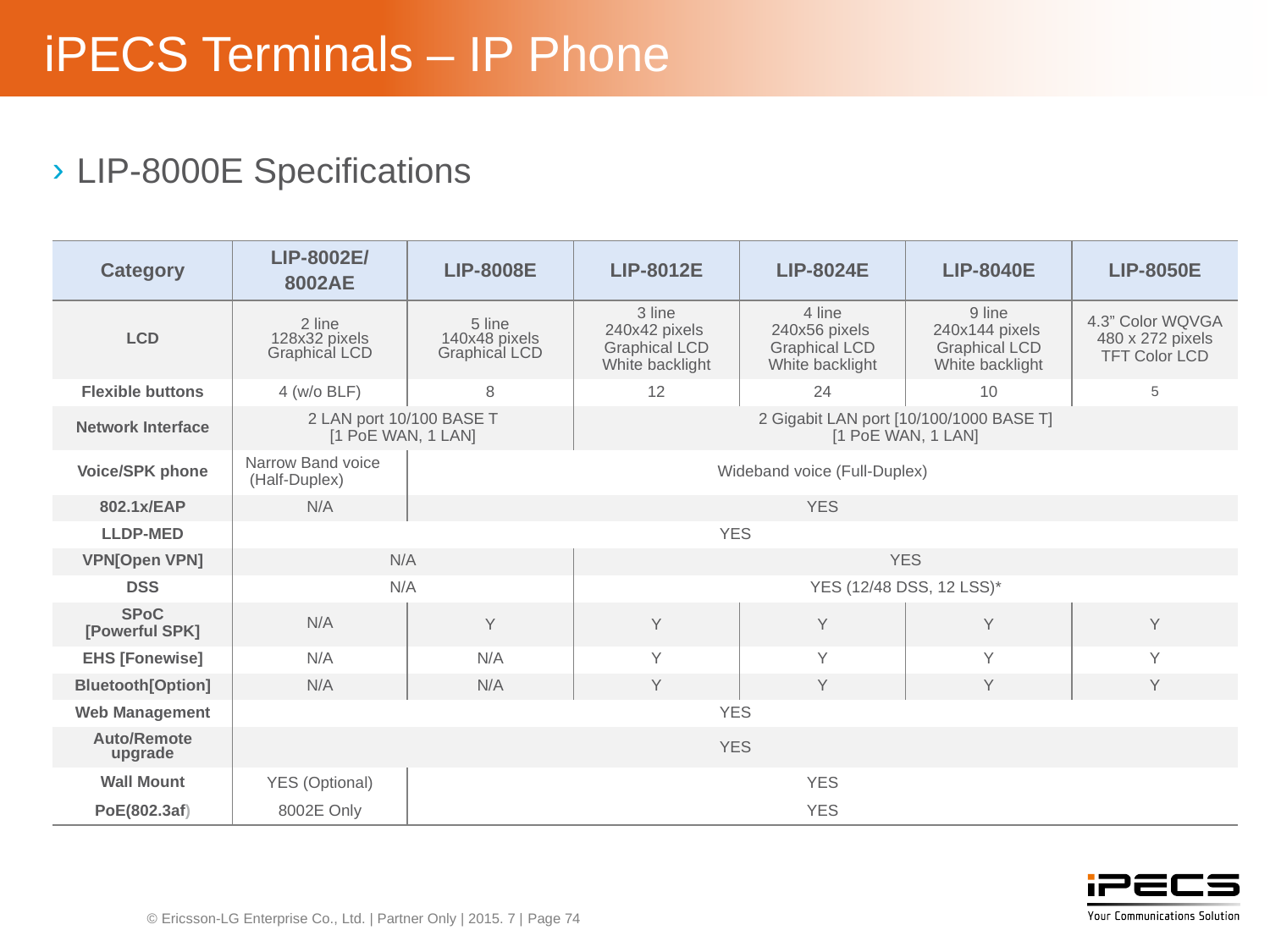

# iPECS Terminals – IP Phone
LIP-8000E Specifications
| Category | LIP-8002E/ 8002AE | LIP-8008E | LIP-8012E | LIP-8024E | LIP-8040E | LIP-8050E |
| --- | --- | --- | --- | --- | --- | --- |
| LCD | 2 line 128x32 pixels Graphical LCD | 5 line 140x48 pixels Graphical LCD | 3 line 240x42 pixels Graphical LCD White backlight | 4 line 240x56 pixels Graphical LCD White backlight | 9 line 240x144 pixels Graphical LCD White backlight | 4.3” Color WQVGA 480 x 272 pixels TFT Color LCD |
| Flexible buttons | 4 (w/o BLF) | 8 | 12 | 24 | 10 | 5 |
| Network Interface | 2 LAN port 10/100 BASE T [1 PoE WAN, 1 LAN] |  | 2 Gigabit LAN port [10/100/1000 BASE T] [1 PoE WAN, 1 LAN] |  |  |  |
| Voice/SPK phone | Narrow Band voice (Half-Duplex) | Wideband voice (Full-Duplex) |  |  |  |  |
| 802.1x/EAP | N/A | YES |  |  |  |  |
| LLDP-MED | YES |  |  |  |  |  |
| VPN[Open VPN] | N/A |  | YES |  |  |  |
| DSS | N/A |  | YES (12/48 DSS, 12 LSS)\* |  |  |  |
| SPoC [Powerful SPK] | N/A | Y | Y | Y | Y | Y |
| EHS [Fonewise] | N/A | N/A | Y | Y | Y | Y |
| Bluetooth[Option] | N/A | N/A | Y | Y | Y | Y |
| Web Management | YES |  |  |  |  |  |
| Auto/Remote upgrade | YES |  |  |  |  |  |
| Wall Mount | YES (Optional) | YES |  |  |  |  |
| PoE(802.3af) | 8002E Only | YES |  |  |  |  |